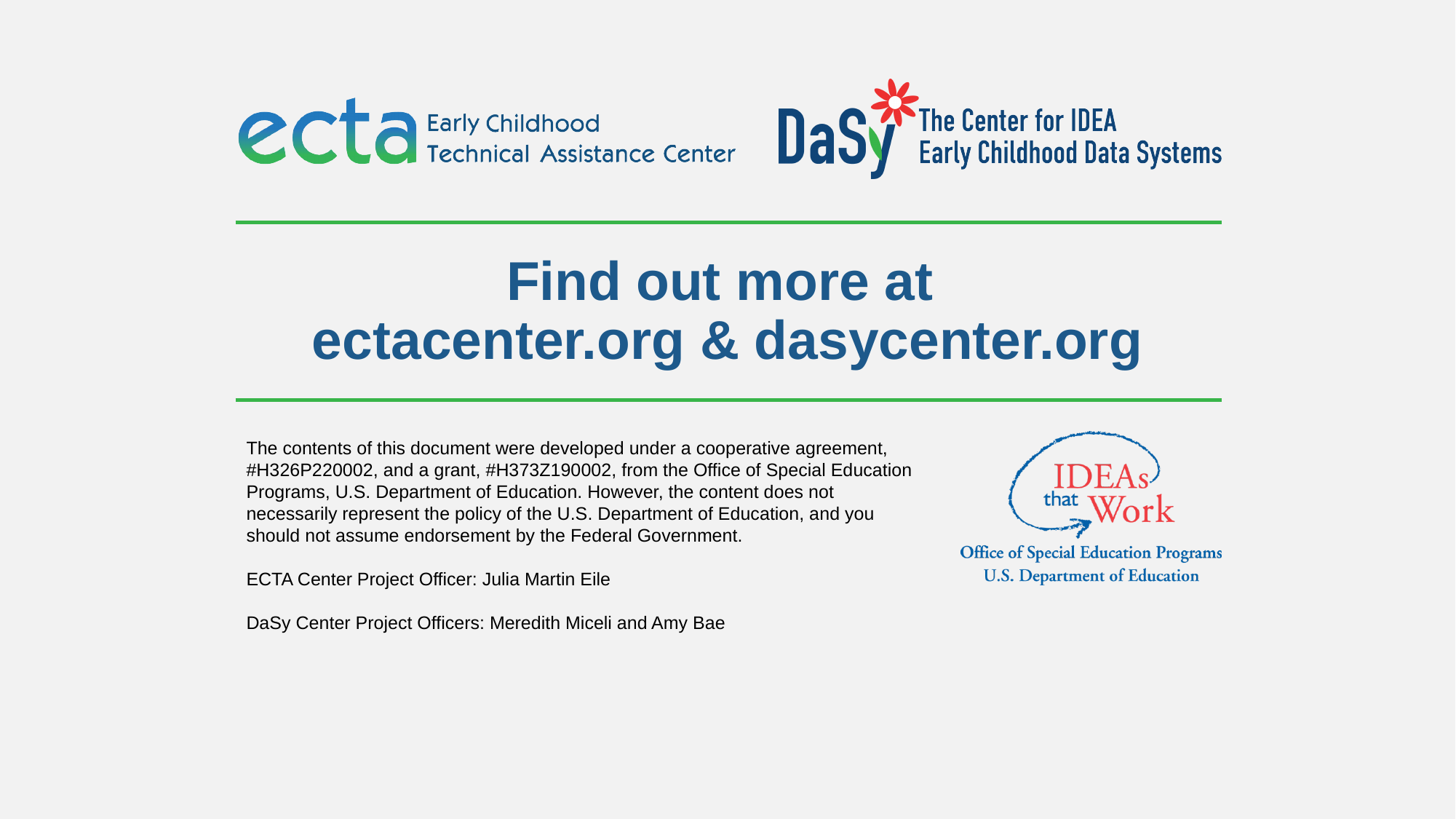

# Find out more at ectacenter.org & dasycenter.org